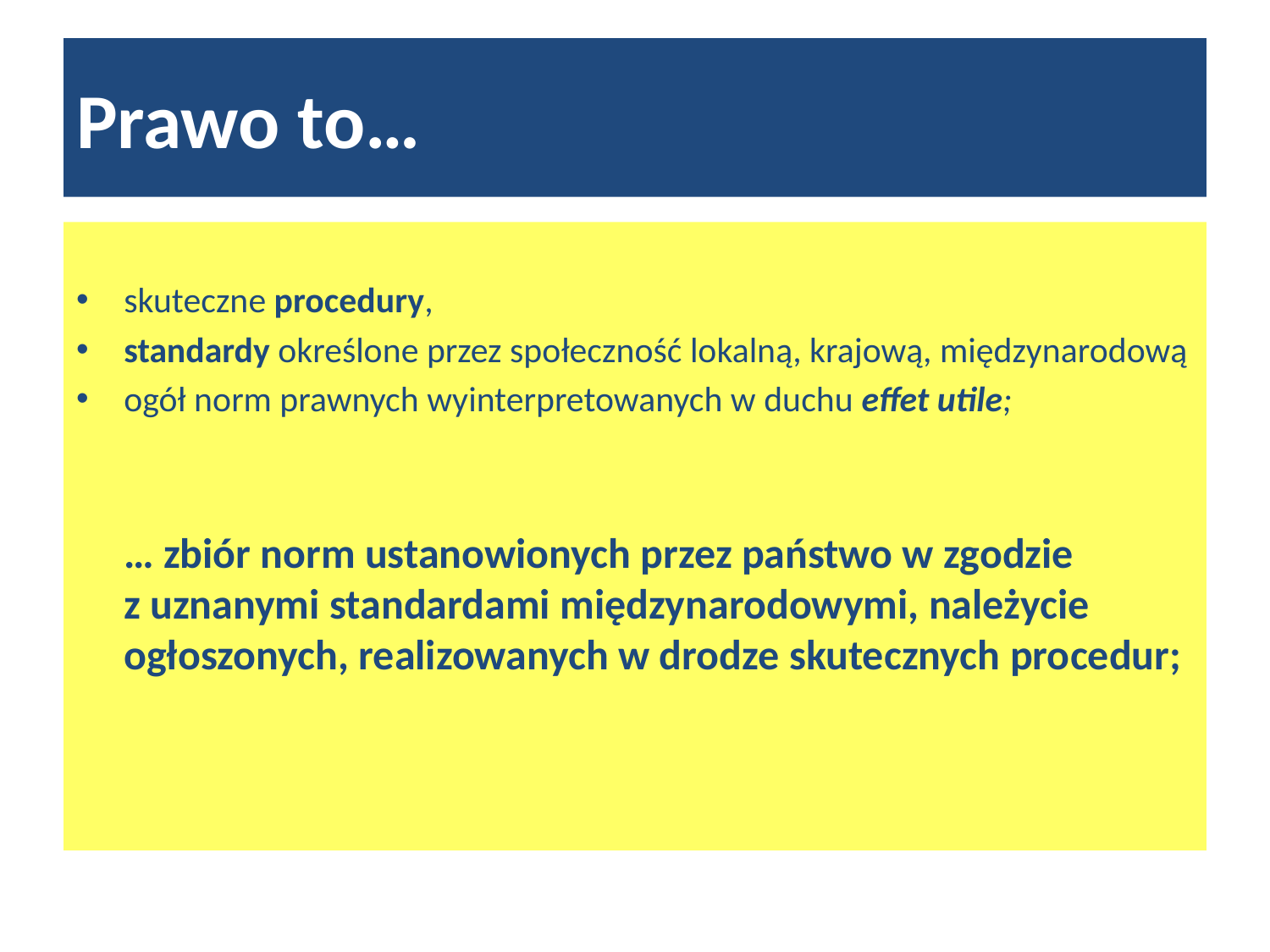

# Prawo to…

skuteczne procedury,
standardy określone przez społeczność lokalną, krajową, międzynarodową
ogół norm prawnych wyinterpretowanych w duchu effet utile;

	… zbiór norm ustanowionych przez państwo w zgodzie
z uznanymi standardami międzynarodowymi, należycie ogłoszonych, realizowanych w drodze skutecznych procedur;